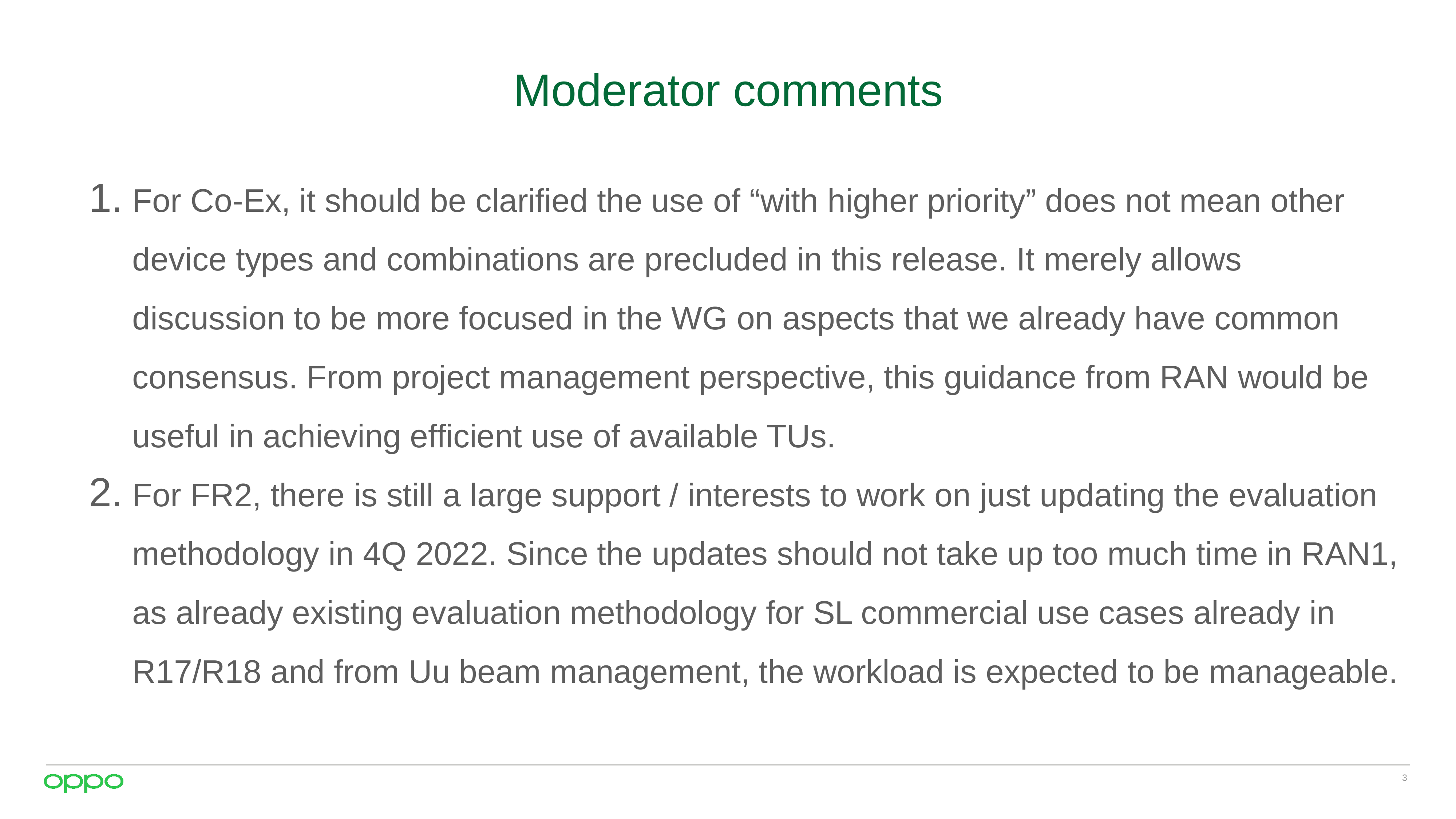

# Moderator comments
For Co-Ex, it should be clarified the use of “with higher priority” does not mean other device types and combinations are precluded in this release. It merely allows discussion to be more focused in the WG on aspects that we already have common consensus. From project management perspective, this guidance from RAN would be useful in achieving efficient use of available TUs.
For FR2, there is still a large support / interests to work on just updating the evaluation methodology in 4Q 2022. Since the updates should not take up too much time in RAN1, as already existing evaluation methodology for SL commercial use cases already in R17/R18 and from Uu beam management, the workload is expected to be manageable.